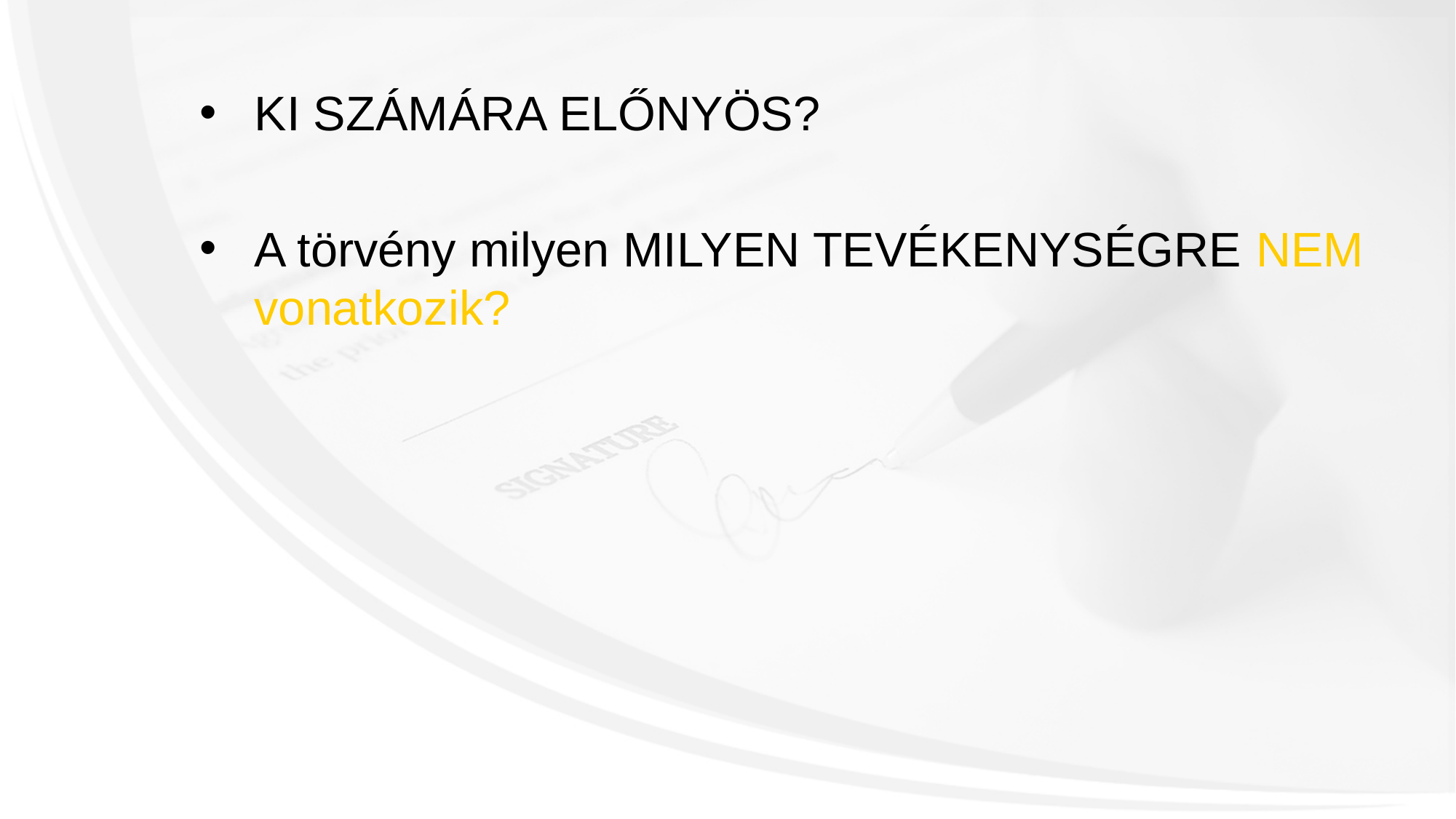

KI SZÁMÁRA ELŐNYÖS?

A törvény milyen MILYEN TEVÉKENYSÉGRE NEM vonatkozik?